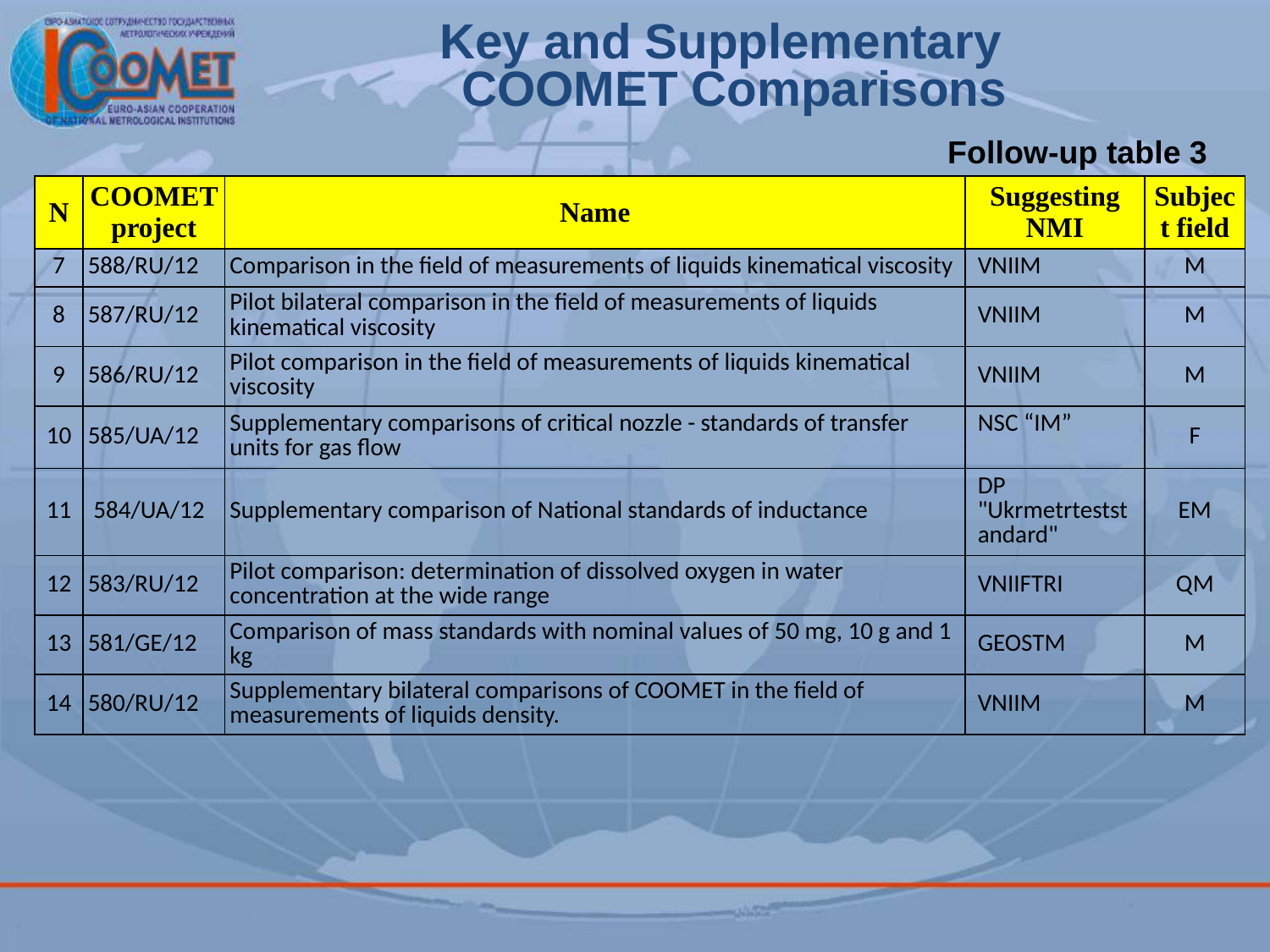

Key and Supplementary
 COOMET Comparisons
Follow-up table 3
| N | COOMET project | Name | Suggesting NMI | Subject field |
| --- | --- | --- | --- | --- |
| 7 | 588/RU/12 | Comparison in the field of measurements of liquids kinematical viscosity | VNIIM | M |
| 8 | 587/RU/12 | Pilot bilateral comparison in the field of measurements of liquids kinematical viscosity | VNIIM | M |
| 9 | 586/RU/12 | Pilot comparison in the field of measurements of liquids kinematical viscosity | VNIIM | M |
| 10 | 585/UA/12 | Supplementary comparisons of critical nozzle - standards of transfer units for gas flow | NSC “IM” | F |
| 11 | 584/UA/12 | Supplementary comparison of National standards of inductance | DP "Ukrmetrteststandard" | EM |
| 12 | 583/RU/12 | Pilot comparison: determination of dissolved oxygen in water concentration at the wide range | VNIIFTRI | QM |
| 13 | 581/GE/12 | Comparison of mass standards with nominal values of 50 mg, 10 g and 1 kg | GEOSTM | M |
| 14 | 580/RU/12 | Supplementary bilateral comparisons of COOMET in the field of measurements of liquids density. | VNIIM | M |